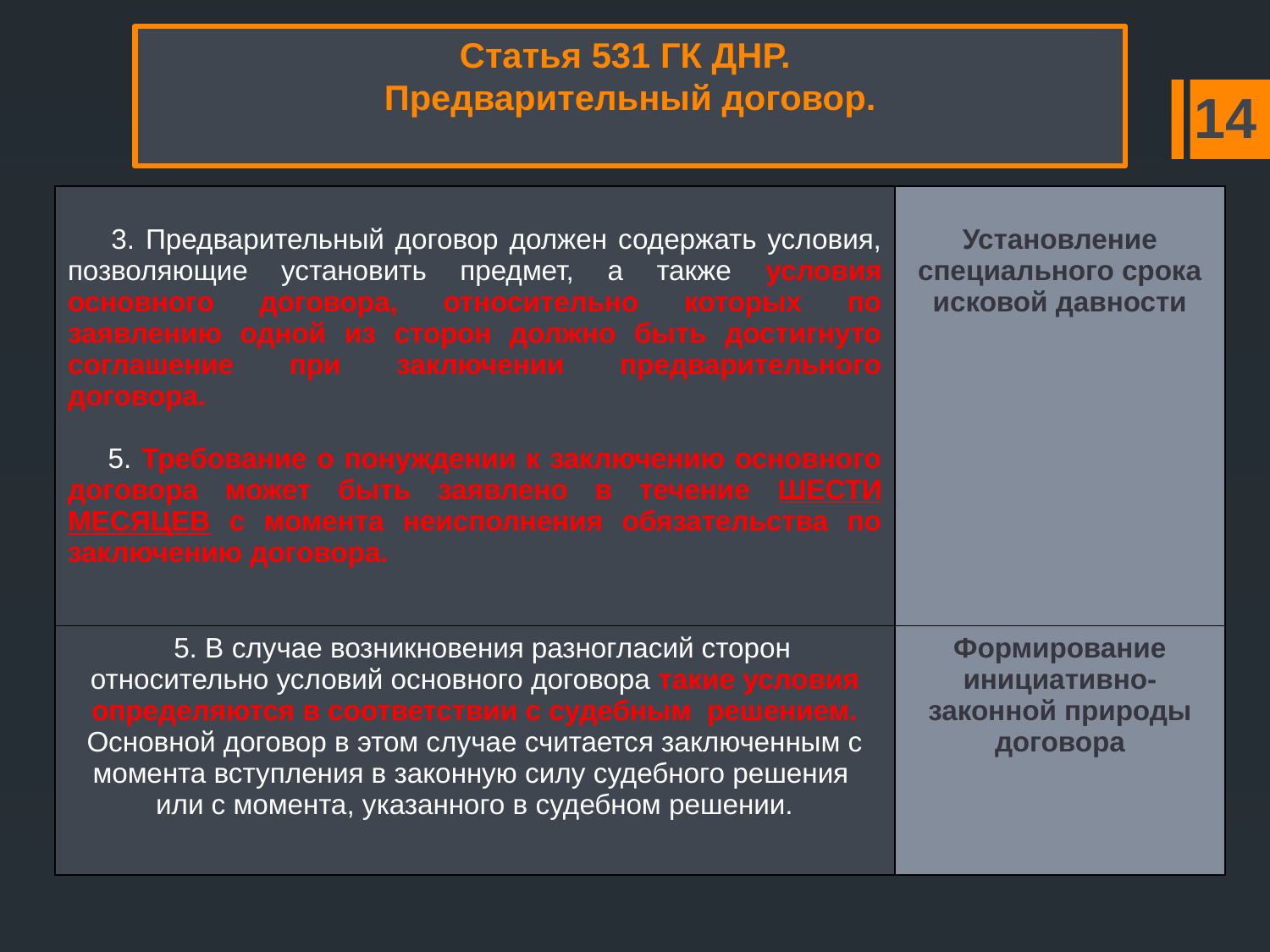

# Статья 531 ГК ДНР. Предварительный договор.
14

| 3. Предварительный договор должен содержать условия, позволяющие установить предмет, а также условия основного договора, относительно которых по заявлению одной из сторон должно быть достигнуто соглашение при заключении предварительного договора. 5. Требование о понуждении к заключению основного договора может быть заявлено в течение ШЕСТИ МЕСЯЦЕВ с момента неисполнения обязательства по заключению договора. | Установление специального срока исковой давности |
| --- | --- |
| 5. В случае возникновения разногласий сторон относительно условий основного договора такие условия определяются в соответствии с судебным решением. Основной договор в этом случае считается заключенным с момента вступления в законную силу судебного решения или с момента, указанного в судебном решении. | Формирование инициативно-законной природы договора |